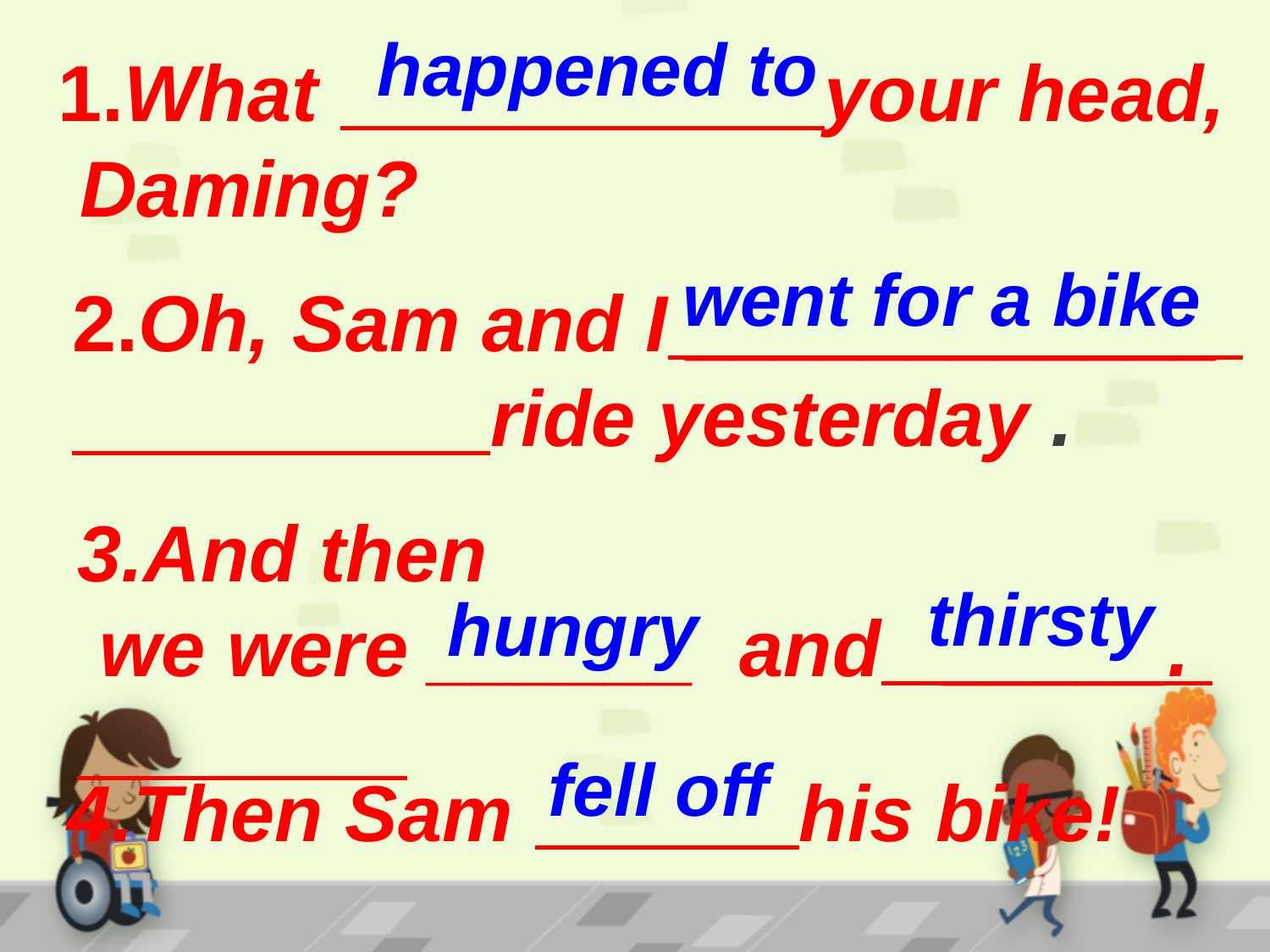

happened to
1.What                       your head,
 Daming?
went for a bike
2.Oh, Sam and I ____________                     ride yesterday .
3.And then
 we were ______  and   _____.

thirsty
hungry
fell off
4.Then Sam             his bike!